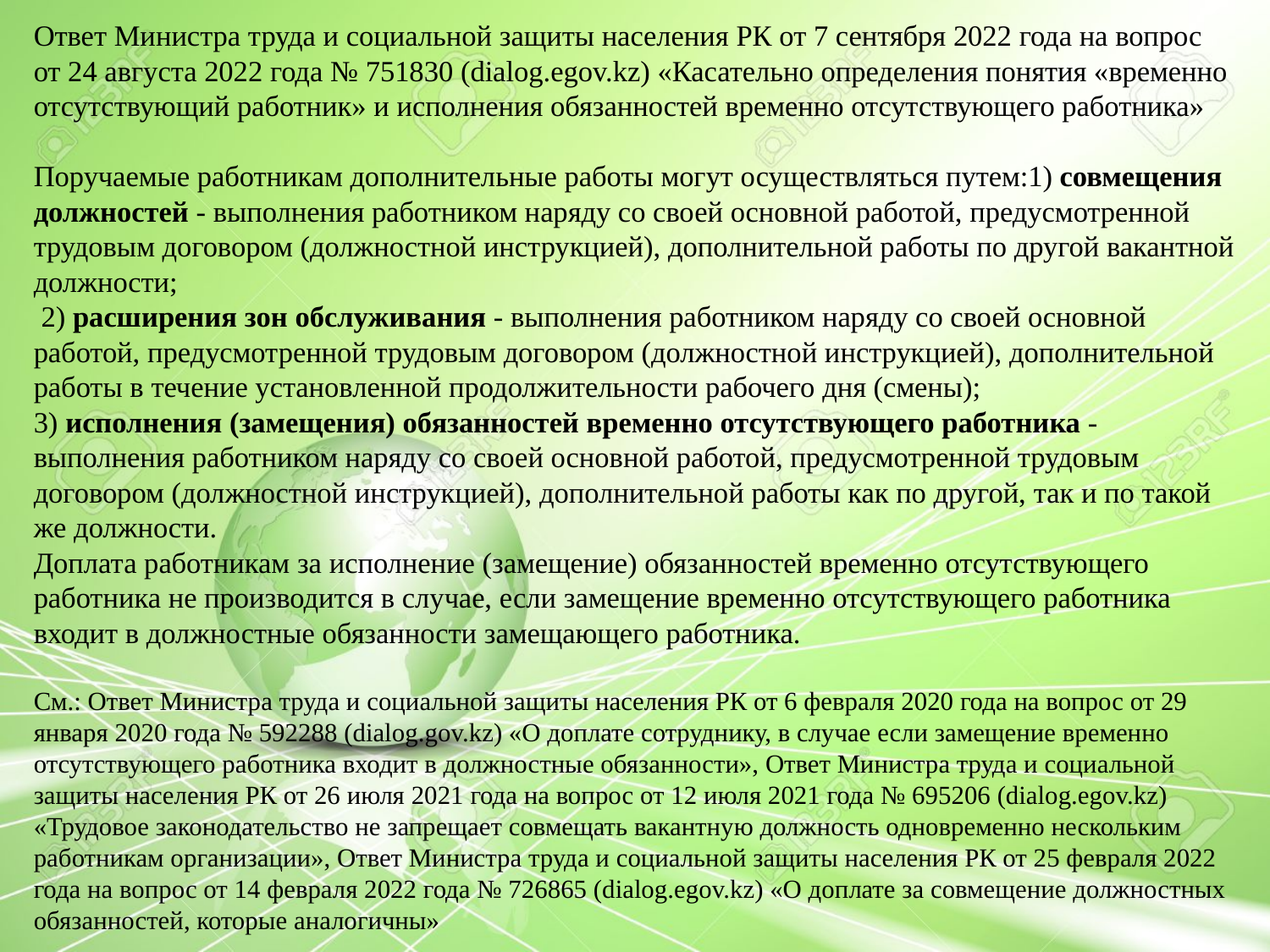

Ответ Министра труда и социальной защиты населения РК от 7 сентября 2022 года на вопрос от 24 августа 2022 года № 751830 (dialog.egov.kz) «Касательно определения понятия «временно отсутствующий работник» и исполнения обязанностей временно отсутствующего работника»

Поручаемые работникам дополнительные работы могут осуществляться путем:1) совмещения должностей - выполнения работником наряду со своей основной работой, предусмотренной трудовым договором (должностной инструкцией), дополнительной работы по другой вакантной должности;
 2) расширения зон обслуживания - выполнения работником наряду со своей основной работой, предусмотренной трудовым договором (должностной инструкцией), дополнительной работы в течение установленной продолжительности рабочего дня (смены);
3) исполнения (замещения) обязанностей временно отсутствующего работника - выполнения работником наряду со своей основной работой, предусмотренной трудовым договором (должностной инструкцией), дополнительной работы как по другой, так и по такой же должности.
Доплата работникам за исполнение (замещение) обязанностей временно отсутствующего работника не производится в случае, если замещение временно отсутствующего работника входит в должностные обязанности замещающего работника.

См.: Ответ Министра труда и социальной защиты населения РК от 6 февраля 2020 года на вопрос от 29 января 2020 года № 592288 (dialog.gov.kz) «О доплате сотруднику, в случае если замещение временно отсутствующего работника входит в должностные обязанности», Ответ Министра труда и социальной защиты населения РК от 26 июля 2021 года на вопрос от 12 июля 2021 года № 695206 (dialog.egov.kz) «Трудовое законодательство не запрещает совмещать вакантную должность одновременно нескольким работникам организации», Ответ Министра труда и социальной защиты населения РК от 25 февраля 2022 года на вопрос от 14 февраля 2022 года № 726865 (dialog.egov.kz) «О доплате за совмещение должностных обязанностей, которые аналогичны»